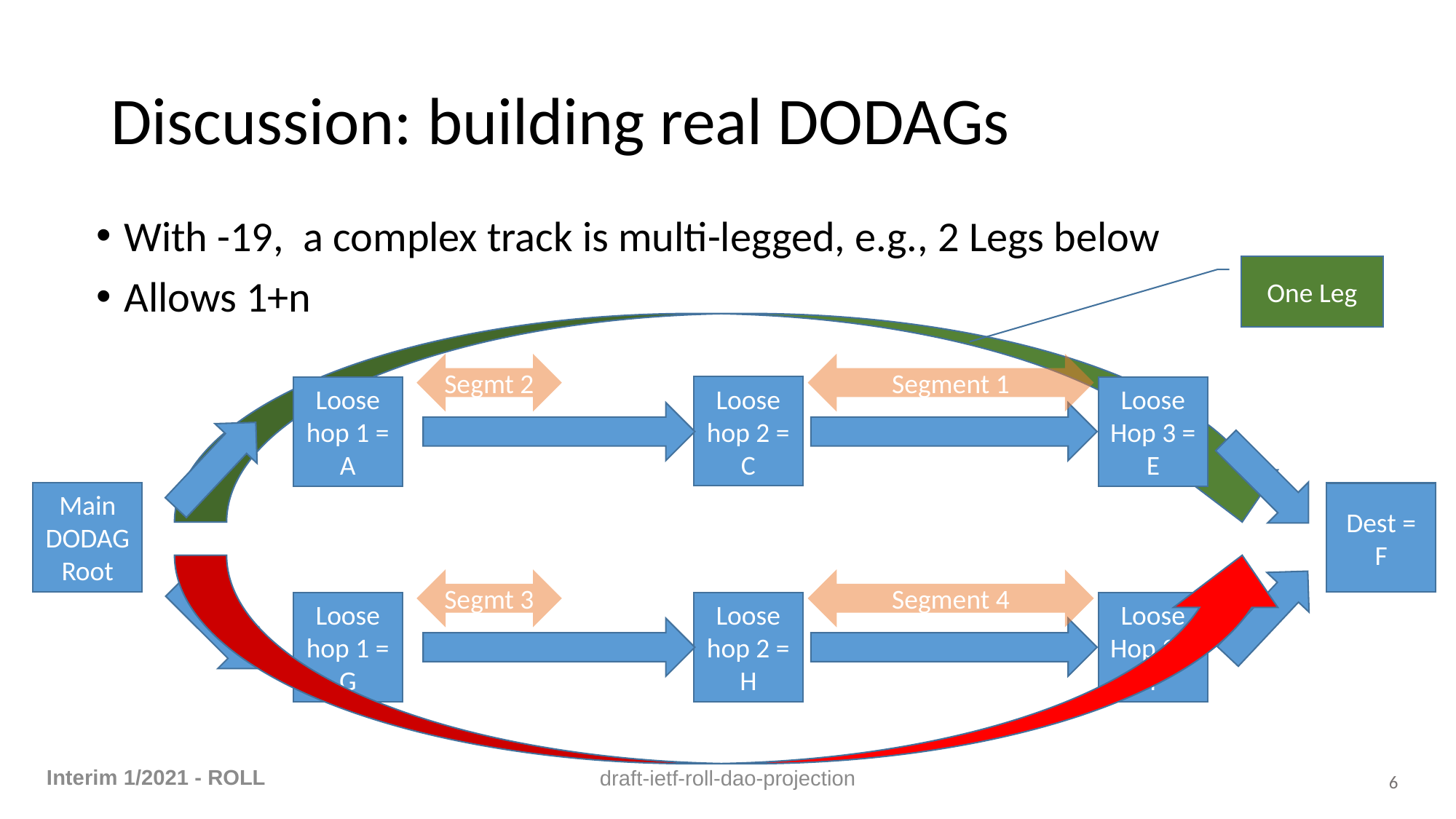

# Discussion: building real DODAGs
With -19,  a complex track is multi-legged, e.g., 2 Legs below
Allows 1+n
One Leg

Segmt 2
Segment 1
Loose hop 2 = C
Loose hop 1 = A
Loose Hop 3 = E

Main DODAG Root
Dest = F

Segmt 3
Segment 4
Loose hop 2 = H
Loose hop 1 = G
Loose Hop 3 = I